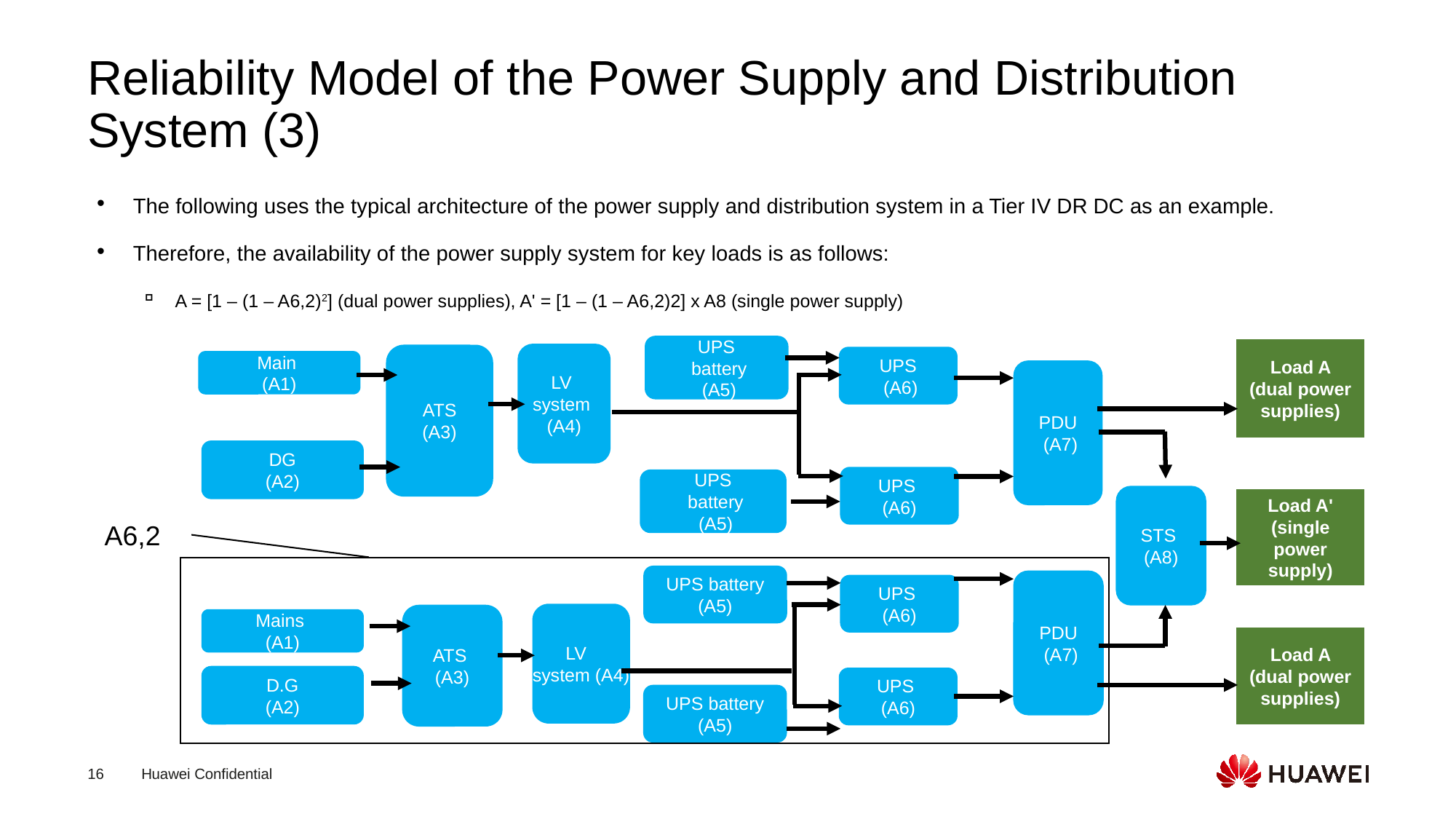

# Reliability Model of the Power Supply and Distribution System (3)
The following uses the typical architecture of the power supply and distribution system in a Tier IV DR DC as an example.
Therefore, the availability of the power supply system for key loads is as follows:
A = [1 – (1 – A6,2)2] (dual power supplies), A' = [1 – (1 – A6,2)2] x A8 (single power supply)
UPS
 battery
 (A5)
Load A (dual power supplies)
LV
system
(A4)
ATS
(A3)
UPS
 (A6)
Main
(A1)
PDU
 (A7)
DG
(A2)
UPS
(A6)
UPS
 battery
 (A5)
STS
(A8)
Load A' (single power supply)
UPS battery (A5)
PDU
 (A7)
UPS
(A6)
LV
system (A4)
ATS
(A3)
Mains
(A1)
Load A (dual power supplies)
D.G
(A2)
UPS
(A6)
UPS battery (A5)
A6,2